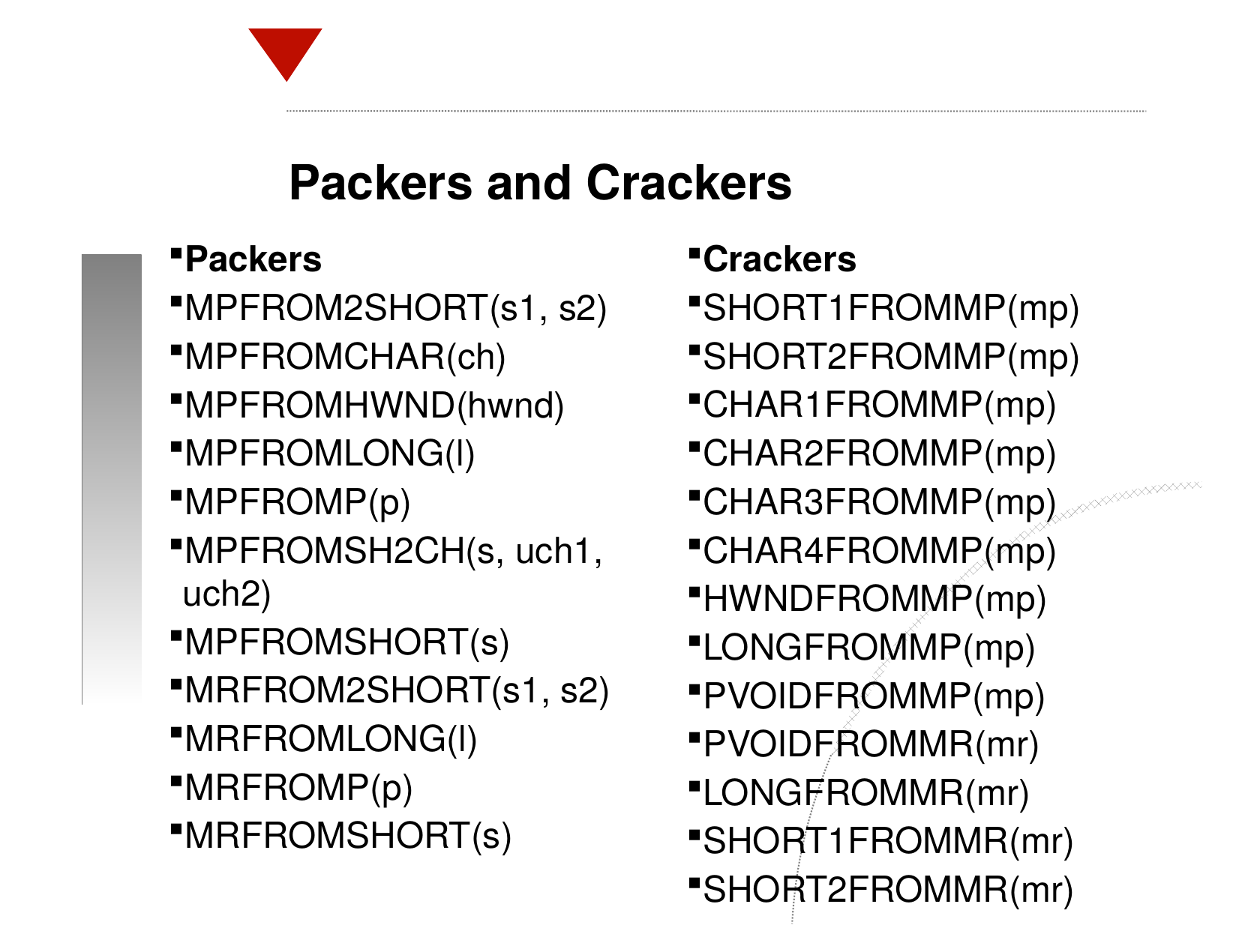

Packers and Crackers
Packers
MPFROM2SHORT(s1, s2)
MPFROMCHAR(ch)
MPFROMHWND(hwnd)
MPFROMLONG(l)
MPFROMP(p)
MPFROMSH2CH(s, uch1, uch2)
MPFROMSHORT(s)
MRFROM2SHORT(s1, s2)
MRFROMLONG(l)
MRFROMP(p)
MRFROMSHORT(s)
Crackers
SHORT1FROMMP(mp)
SHORT2FROMMP(mp)
CHAR1FROMMP(mp)
CHAR2FROMMP(mp)
CHAR3FROMMP(mp)
CHAR4FROMMP(mp)
HWNDFROMMP(mp)
LONGFROMMP(mp)
PVOIDFROMMP(mp)
PVOIDFROMMR(mr)
LONGFROMMR(mr)
SHORT1FROMMR(mr)
SHORT2FROMMR(mr)